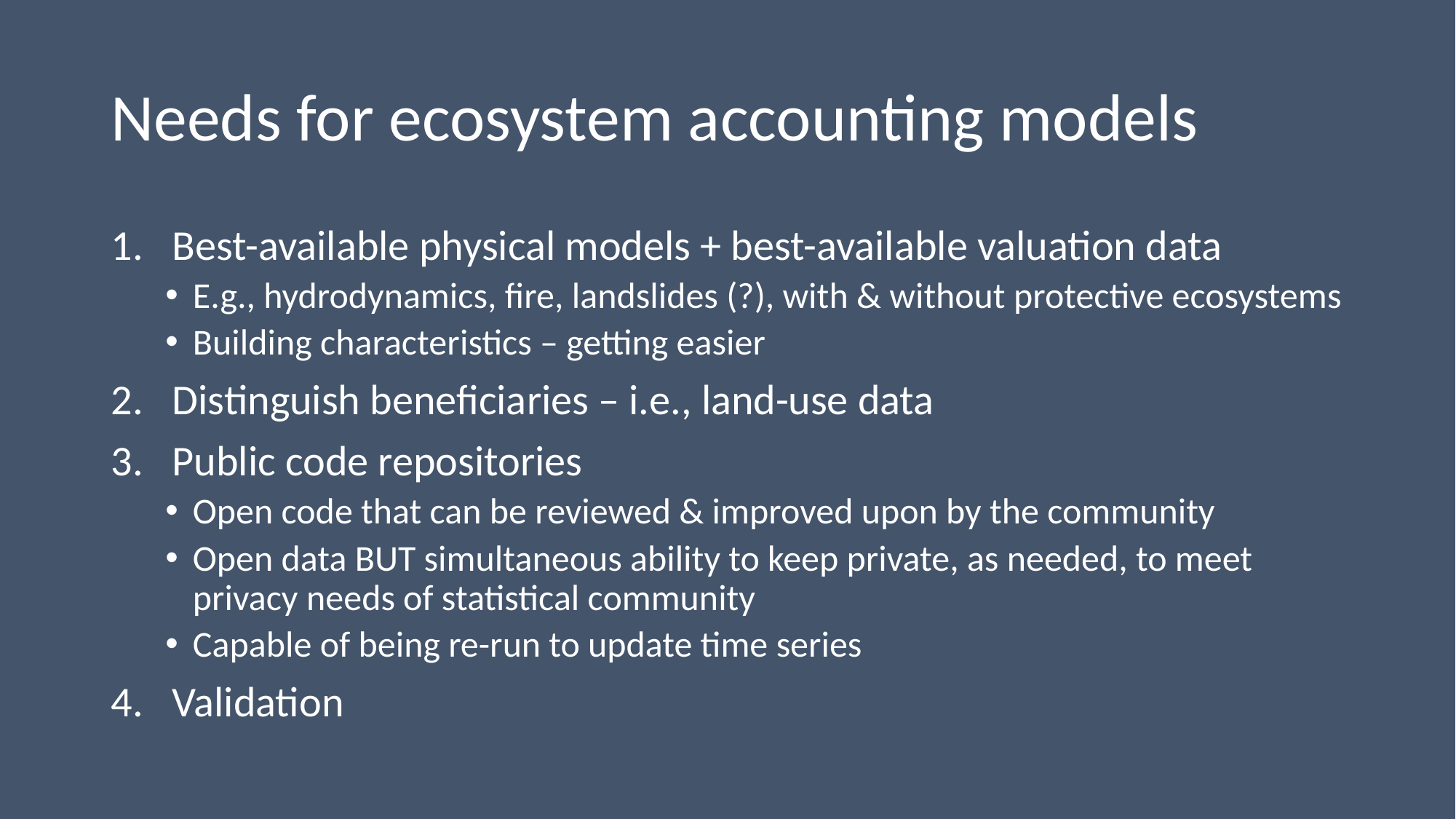

# Needs for ecosystem accounting models
Best-available physical models + best-available valuation data
E.g., hydrodynamics, fire, landslides (?), with & without protective ecosystems
Building characteristics – getting easier
Distinguish beneficiaries – i.e., land-use data
Public code repositories
Open code that can be reviewed & improved upon by the community
Open data BUT simultaneous ability to keep private, as needed, to meet privacy needs of statistical community
Capable of being re-run to update time series
Validation